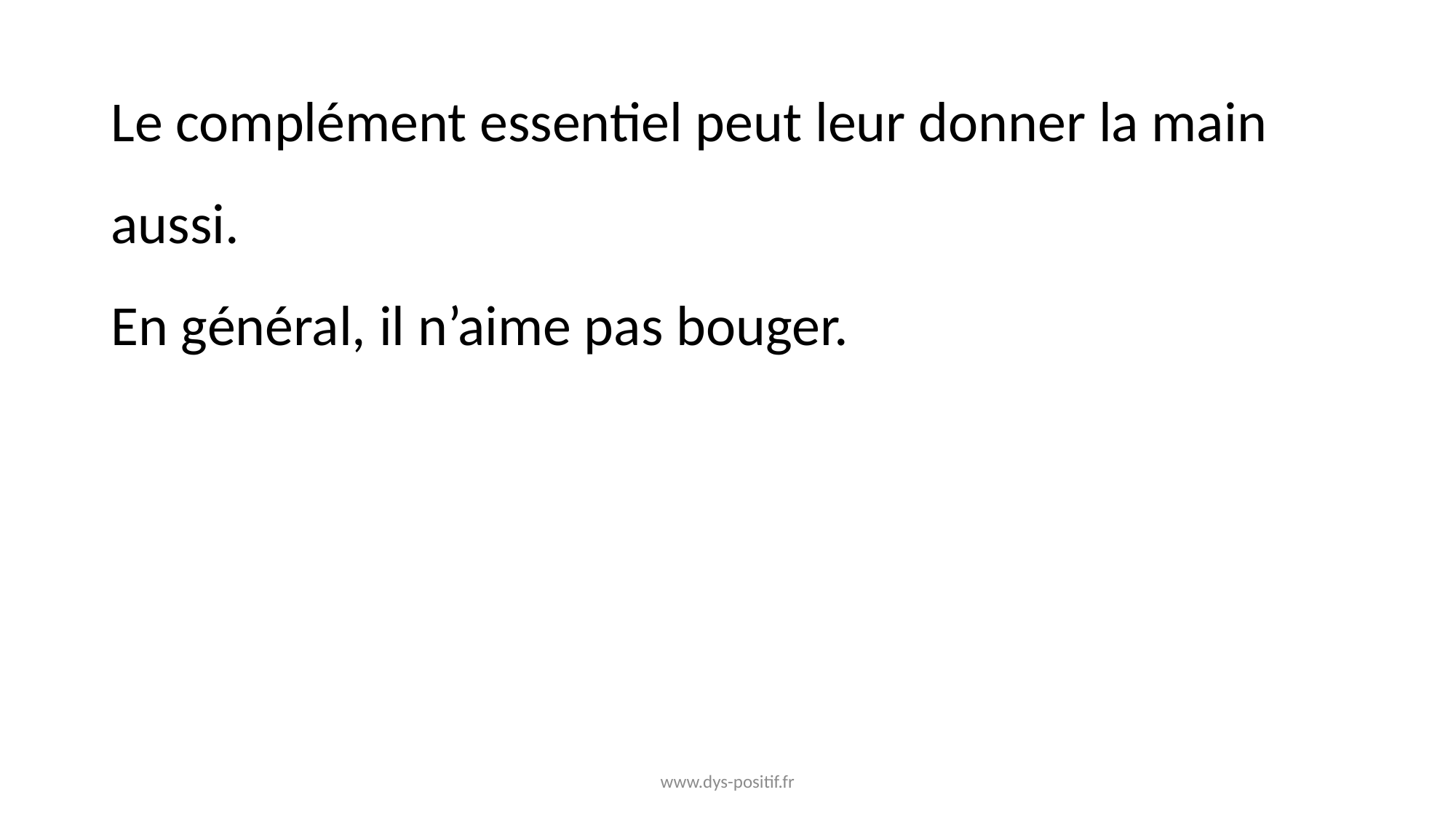

# Le complément essentiel peut leur donner la main aussi. En général, il n’aime pas bouger.
www.dys-positif.fr